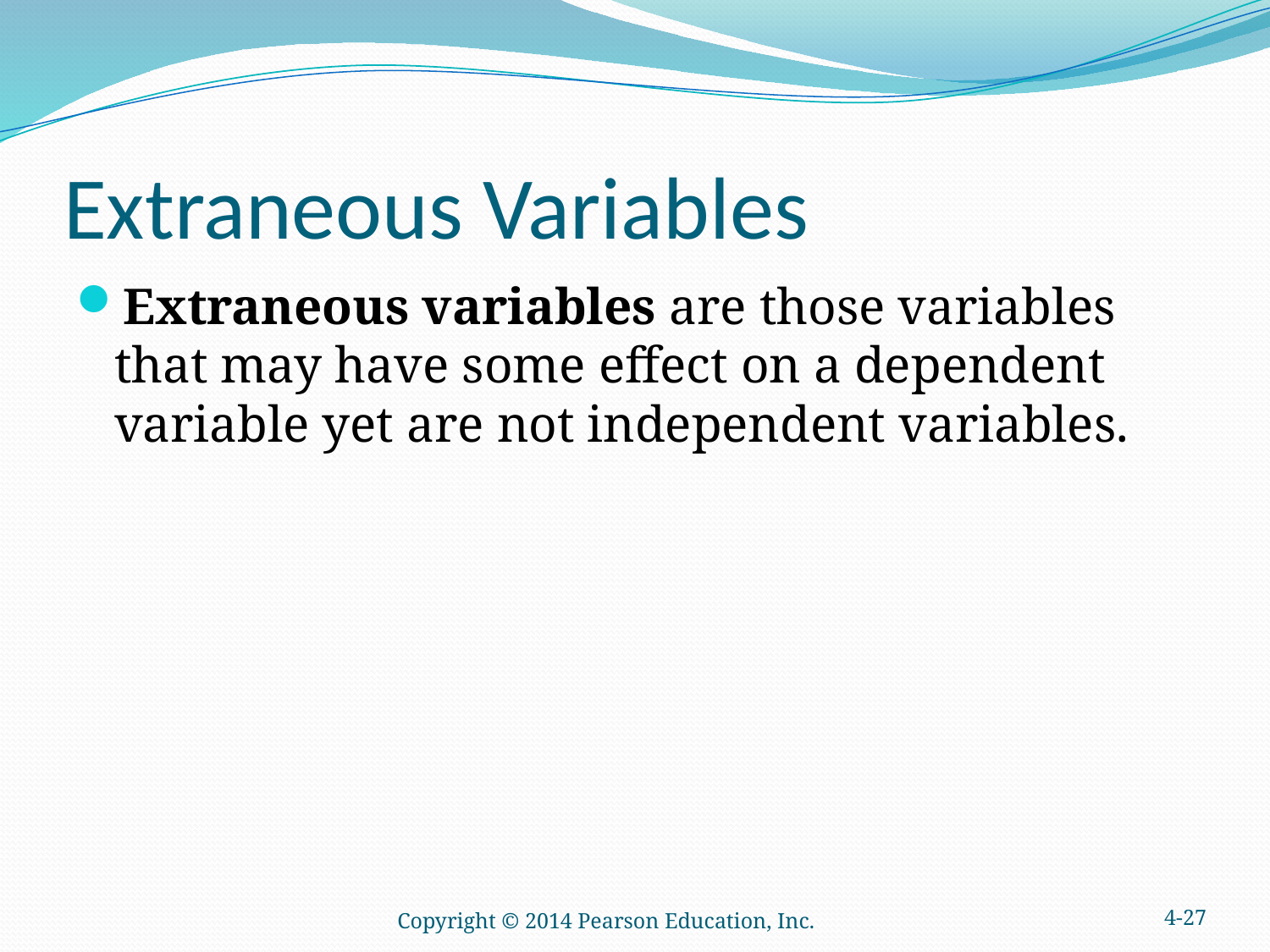

# Extraneous Variables
Extraneous variables are those variables that may have some effect on a dependent variable yet are not independent variables.

Copyright © 2014 Pearson Education, Inc.
4-27